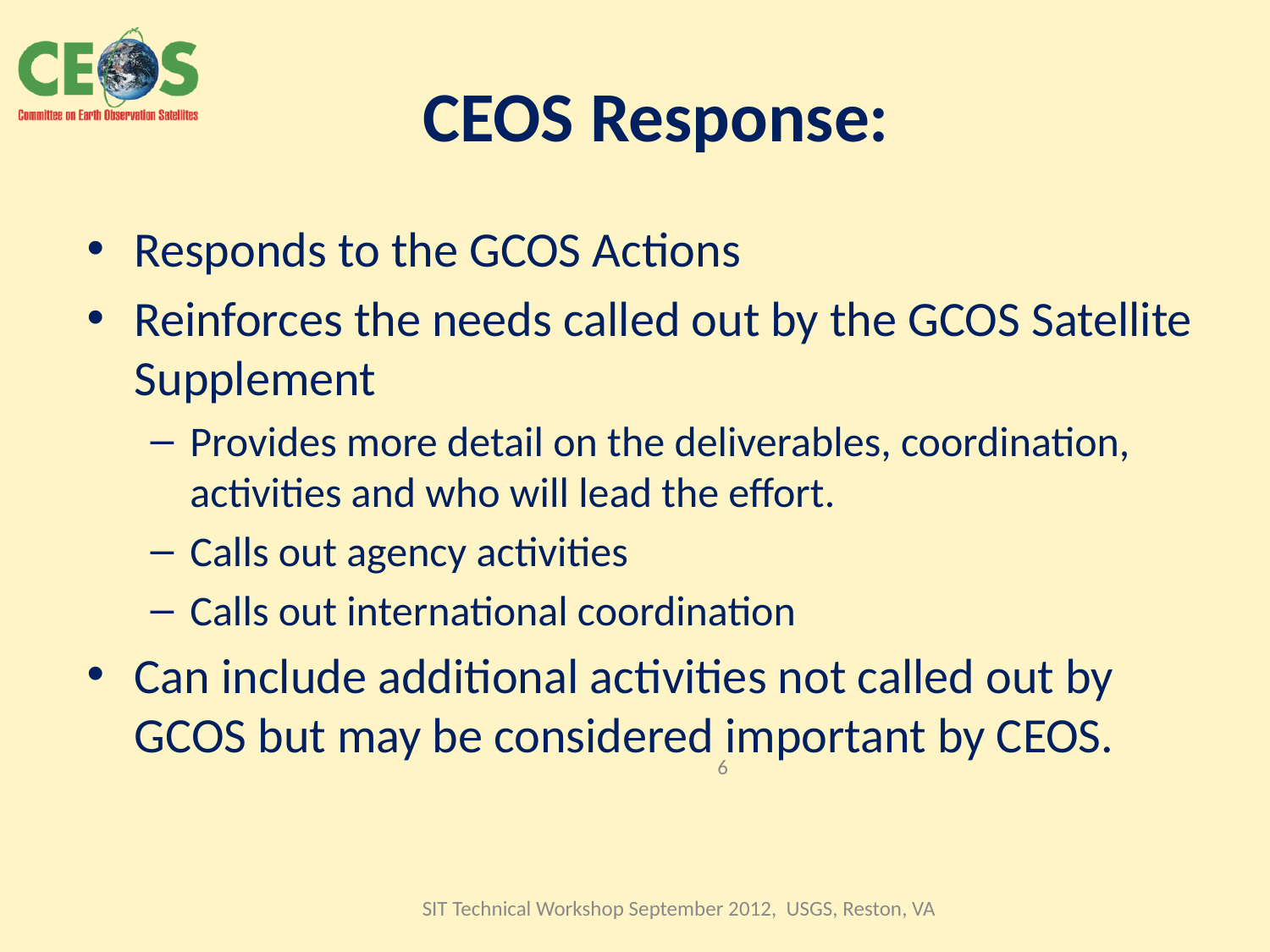

# CEOS Response:
Responds to the GCOS Actions
Reinforces the needs called out by the GCOS Satellite Supplement
Provides more detail on the deliverables, coordination, activities and who will lead the effort.
Calls out agency activities
Calls out international coordination
Can include additional activities not called out by GCOS but may be considered important by CEOS.
6